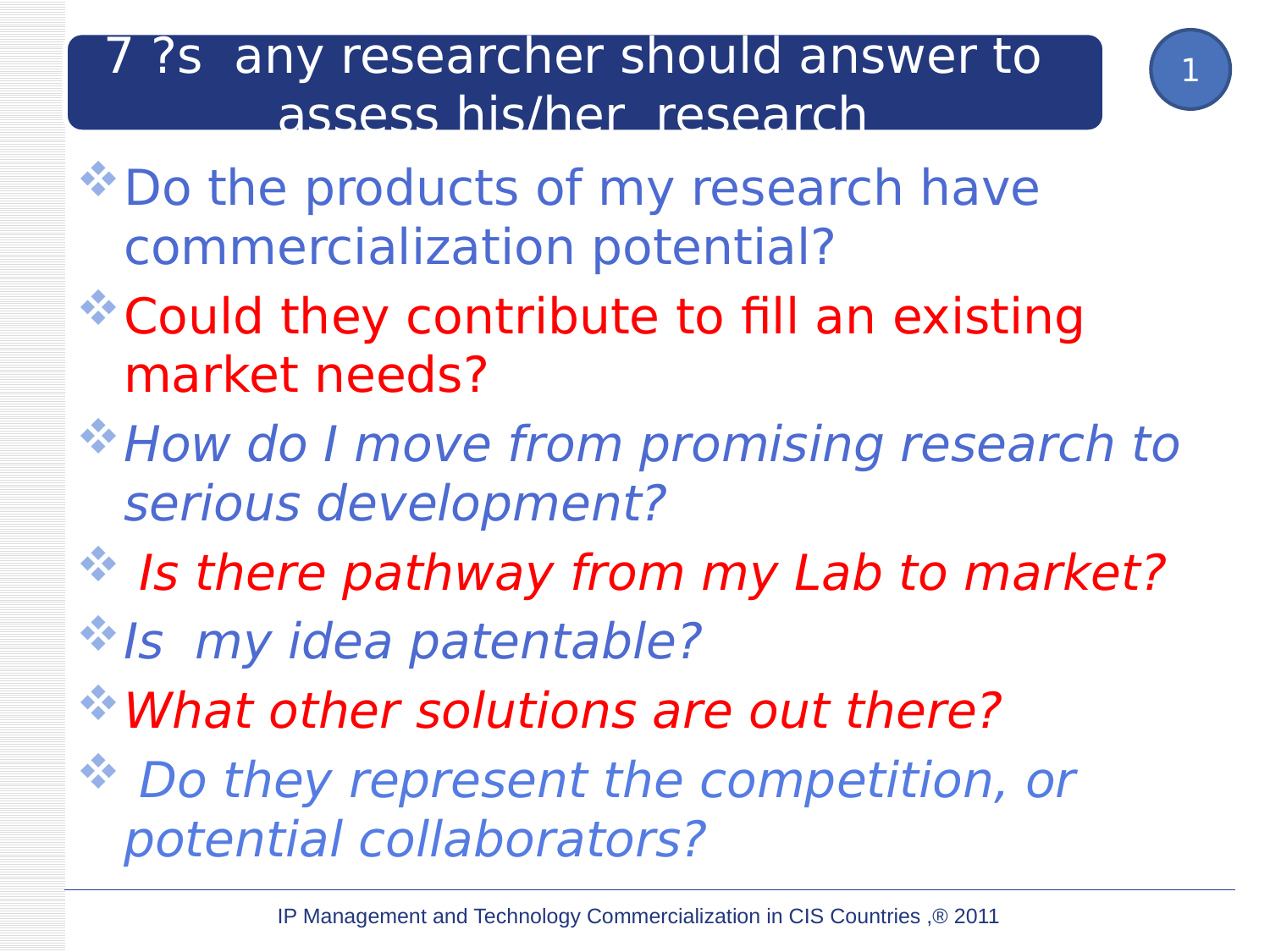

1
# 7 ?s  any researcher should answer to assess his/her  research
Do the products of my research have commercialization potential?
Could they contribute to fill an existing market needs?
How do I move from promising research to serious development?
 Is there pathway from my Lab to market?
Is  my idea patentable?
What other solutions are out there?
 Do they represent the competition, or potential collaborators?

IP Management and Technology Commercialization in CIS Countries ,® 2011